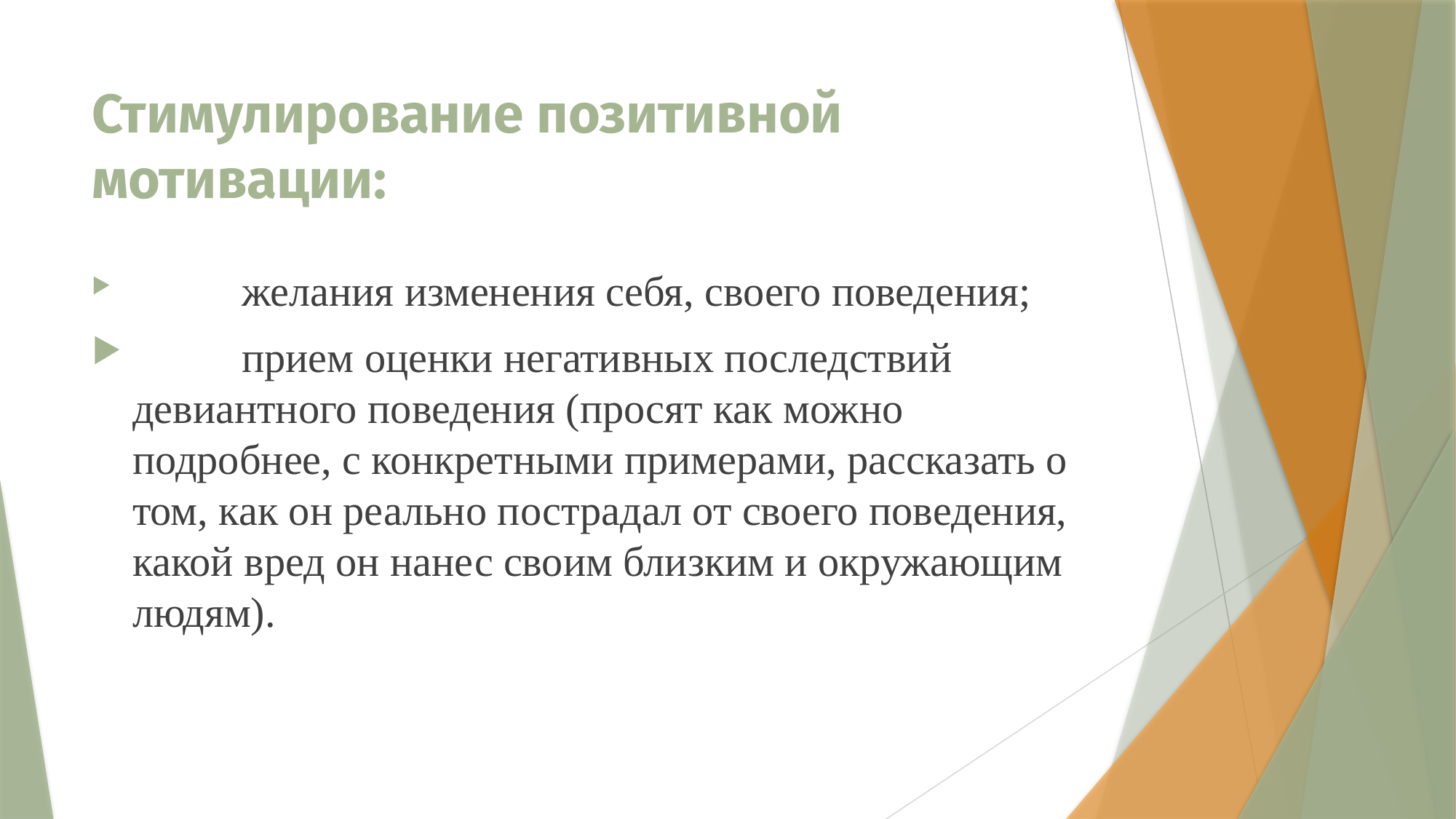

# Стимулирование позитивной мотивации:
	желания изменения себя, своего поведения;
	прием оценки негативных последствий девиантного поведения (просят как можно подробнее, с конкретными примерами, рассказать о том, как он реально пострадал от своего поведения, какой вред он нанес своим близким и окружающим людям).